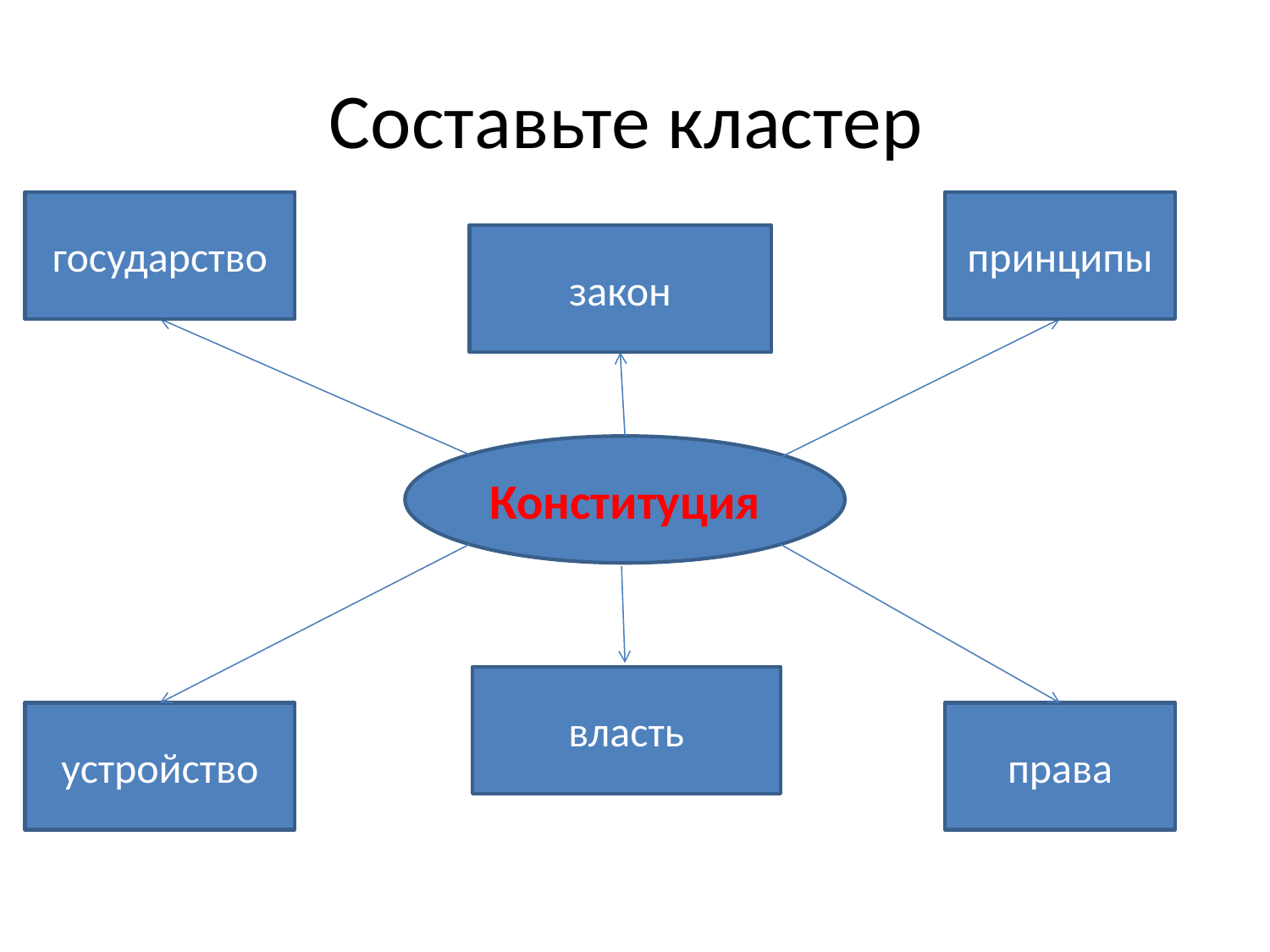

# Составьте кластер
государство
принципы
закон
Конституция
власть
устройство
права